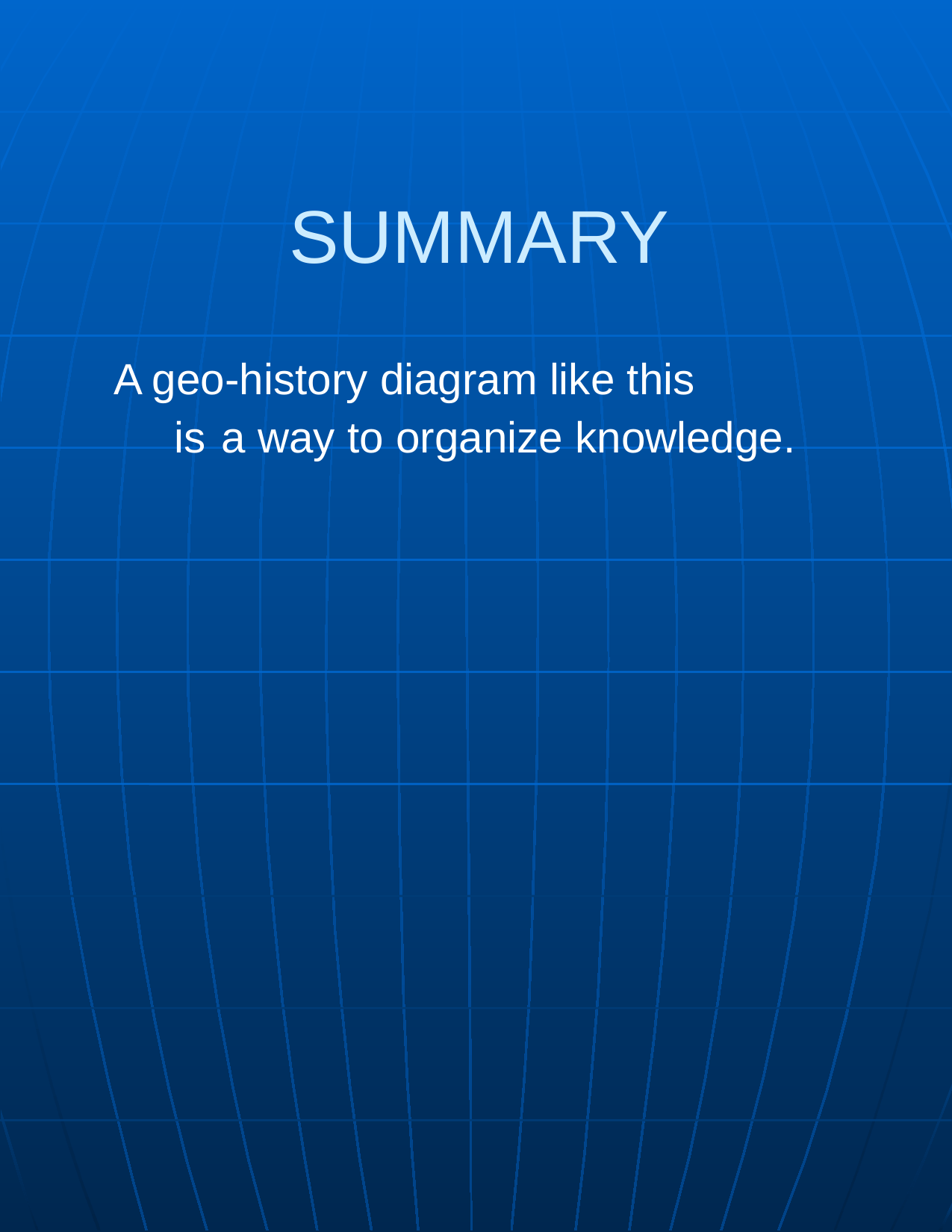

# SUMMARY
A geo-history diagram like this
     is a way to organize knowledge.